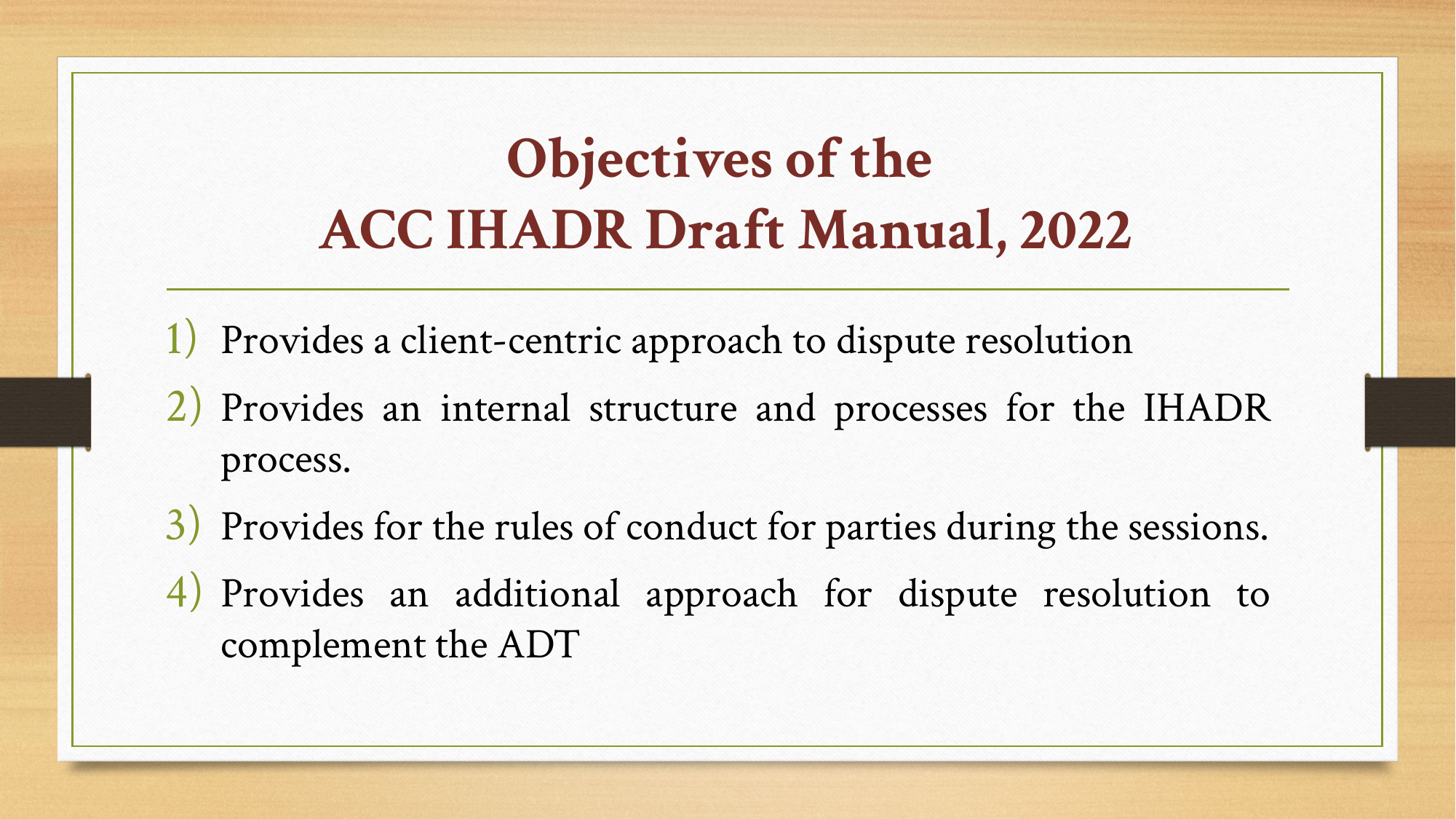

# Objectives of the ACC IHADR Draft Manual, 2022
Provides a client-centric approach to dispute resolution
Provides an internal structure and processes for the IHADR process.
Provides for the rules of conduct for parties during the sessions.
Provides an additional approach for dispute resolution to complement the ADT